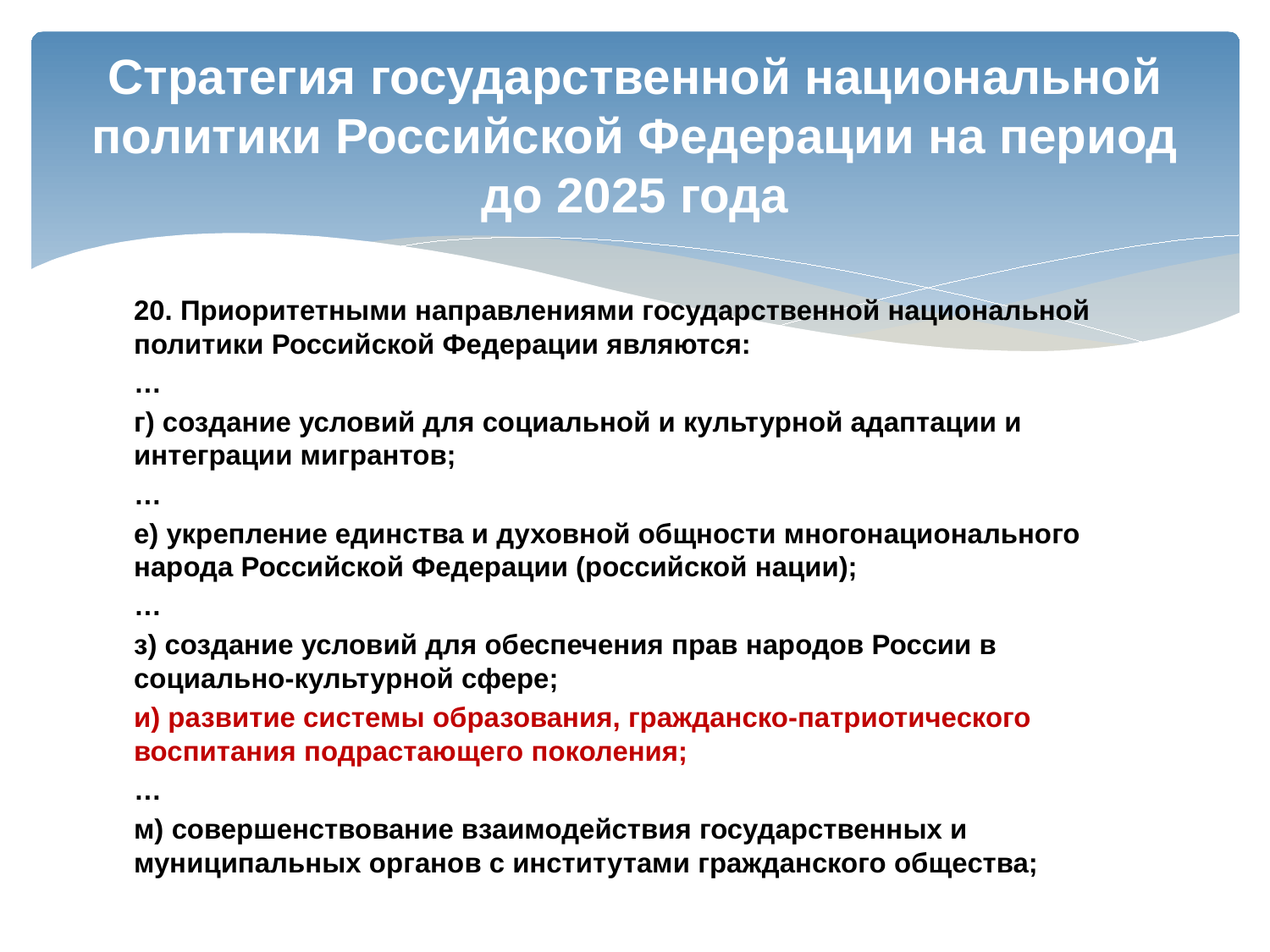

# Стратегия государственной национальной политики Российской Федерации на период до 2025 года
20. Приоритетными направлениями государственной национальной политики Российской Федерации являются:
…
г) создание условий для социальной и культурной адаптации и интеграции мигрантов;
…
е) укрепление единства и духовной общности многонационального народа Российской Федерации (российской нации);
…
з) создание условий для обеспечения прав народов России в социально-культурной сфере;
и) развитие системы образования, гражданско-патриотического воспитания подрастающего поколения;
…
м) совершенствование взаимодействия государственных и муниципальных органов с институтами гражданского общества;